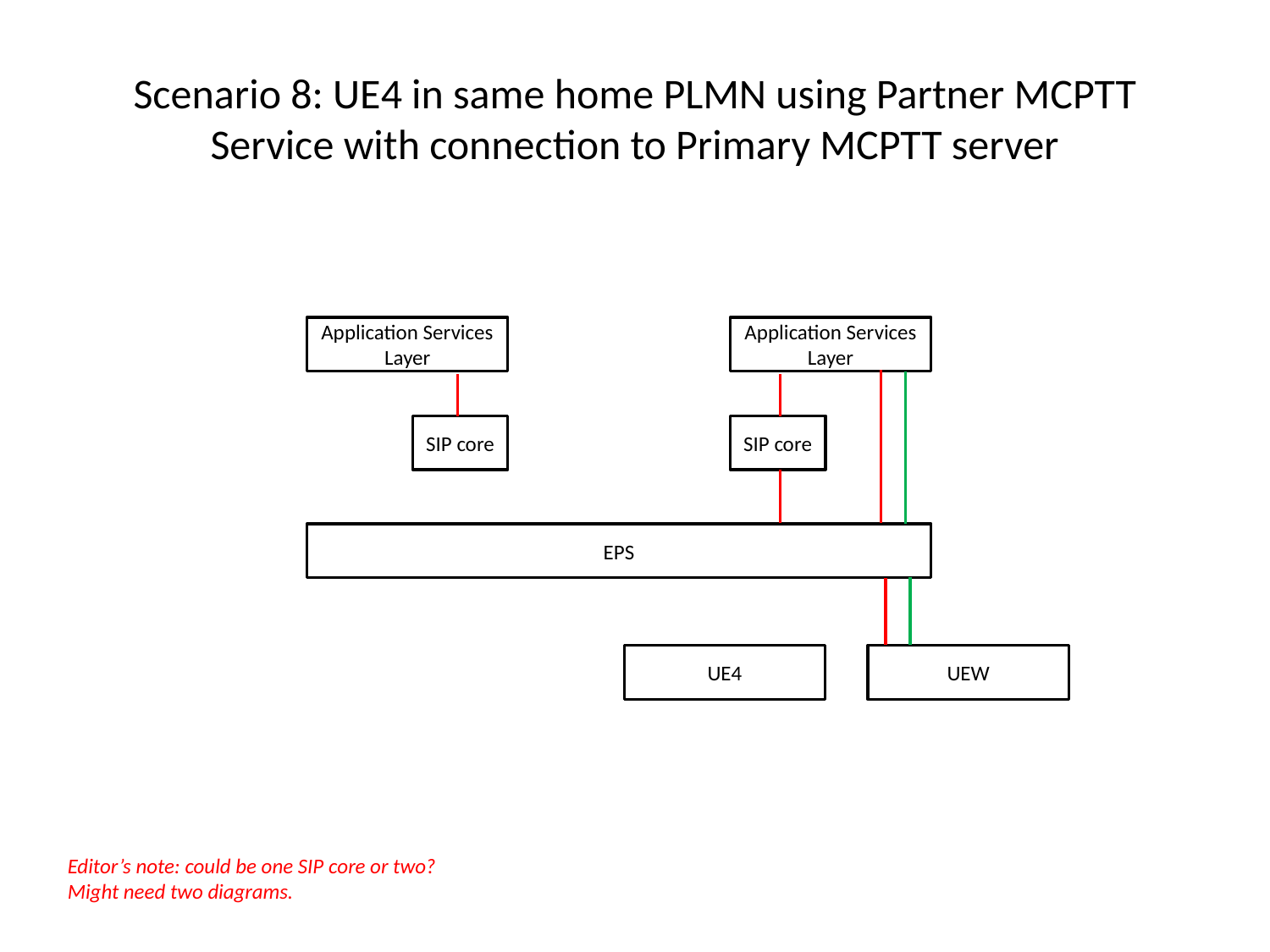

# Scenario 8: UE4 in same home PLMN using Partner MCPTT Service with connection to Primary MCPTT server
Application Services Layer
Application Services Layer
SIP core
SIP core
EPS
UE4
UEW
Editor’s note: could be one SIP core or two?
Might need two diagrams.